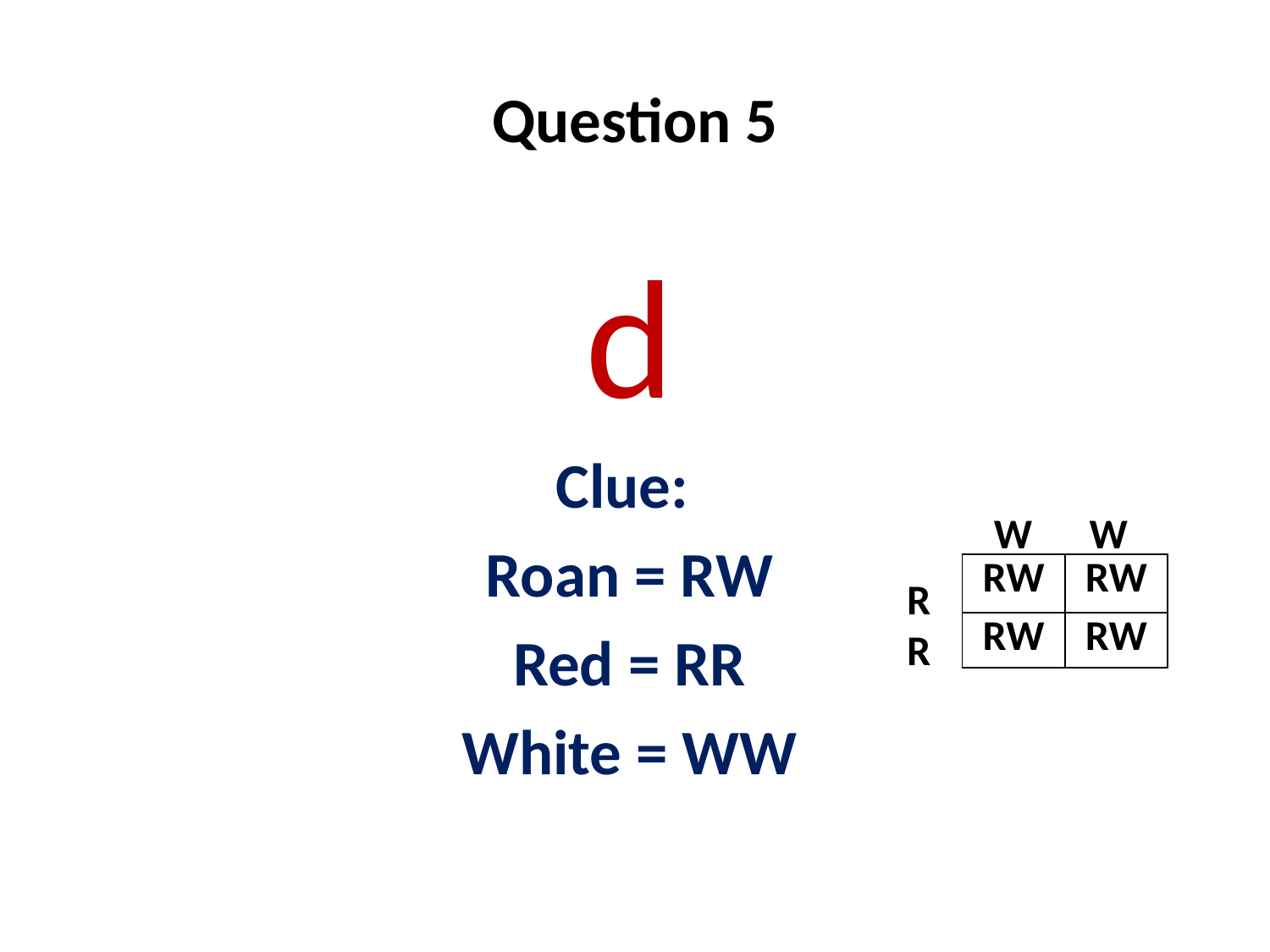

# Question 5
d
Clue:
Roan = RW
Red = RR
White = WW
  W      W
| RW | RW |
| --- | --- |
| RW | RW |
R
R